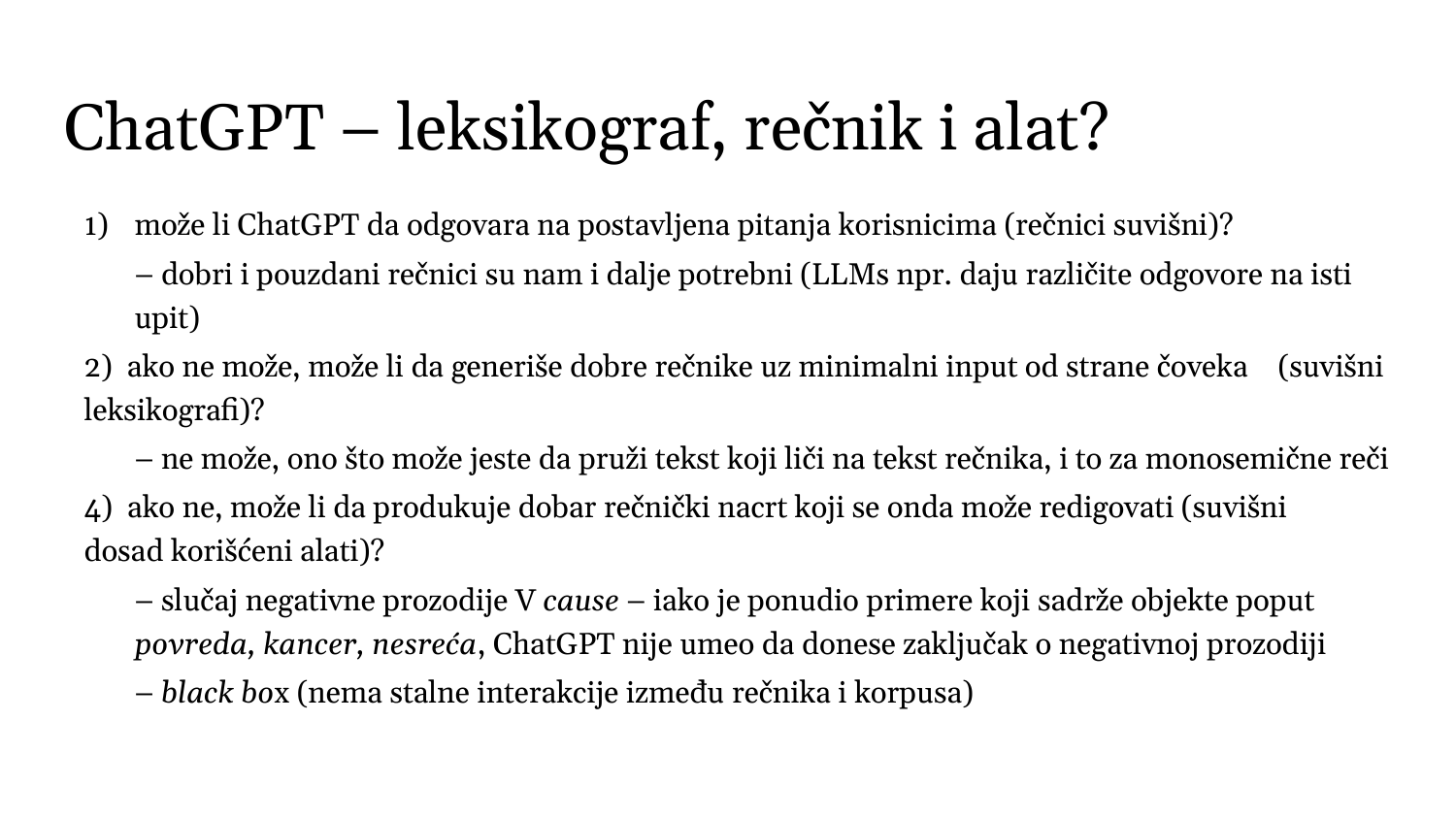

# ChatGPT – leksikograf, rečnik i alat?
može li ChatGPT da odgovara na postavljena pitanja korisnicima (rečnici suvišni)?
– dobri i pouzdani rečnici su nam i dalje potrebni (LLMs npr. daju različite odgovore na isti upit)
2)  ako ne može, može li da generiše dobre rečnike uz minimalni input od strane čoveka 	(suvišni leksikografi)?
– ne može, ono što može jeste da pruži tekst koji liči na tekst rečnika, i to za monosemične reči
4)  ako ne, može li da produkuje dobar rečnički nacrt koji se onda može redigovati (suvišni 	dosad korišćeni alati)?
– slučaj negativne prozodije V cause – iako je ponudio primere koji sadrže objekte poput povreda, kancer, nesreća, ChatGPT nije umeo da donese zaključak o negativnoj prozodiji
– black box (nema stalne interakcije između rečnika i korpusa)